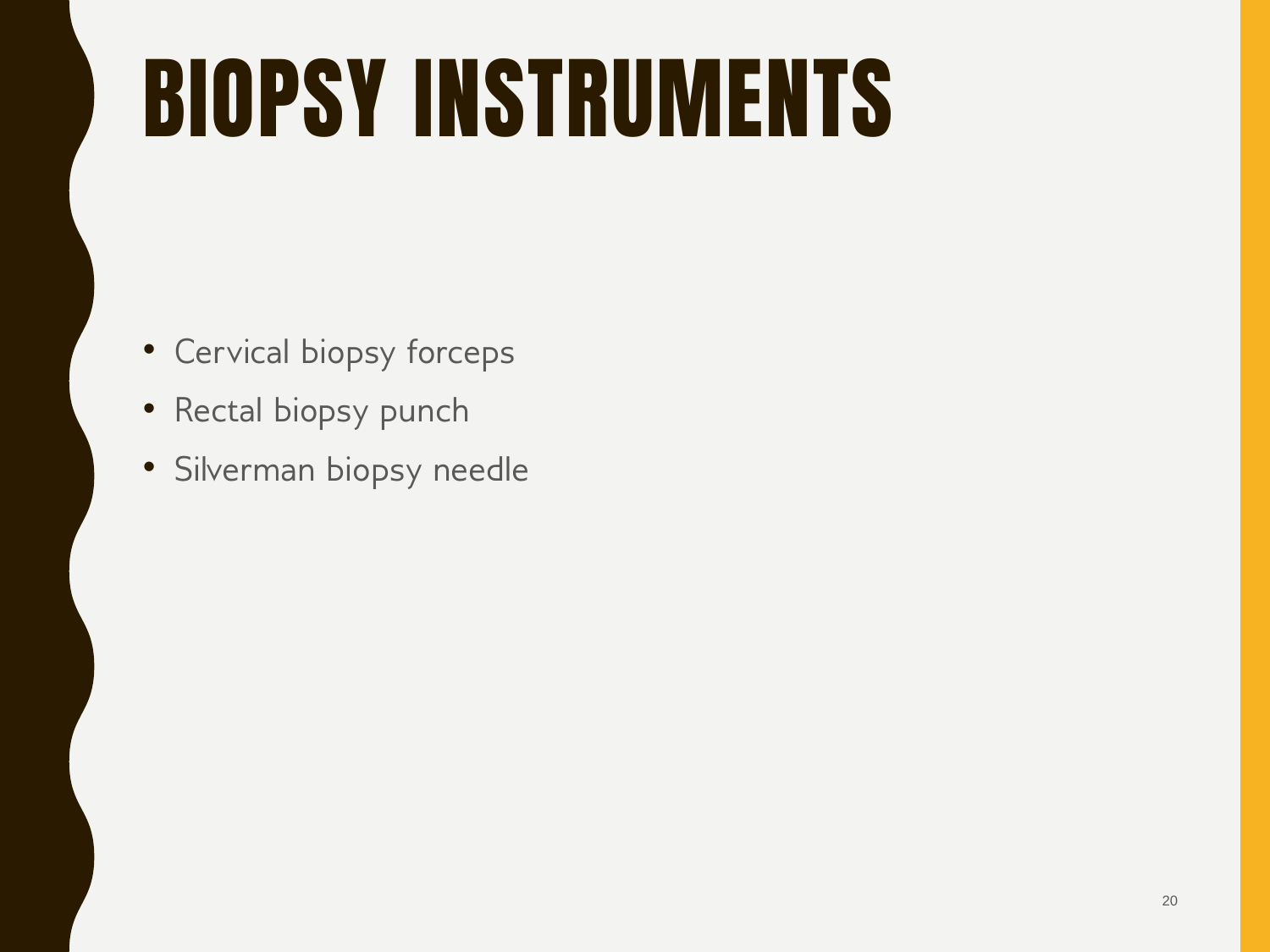

# Biopsy Instruments
Cervical biopsy forceps
Rectal biopsy punch
Silverman biopsy needle
 20